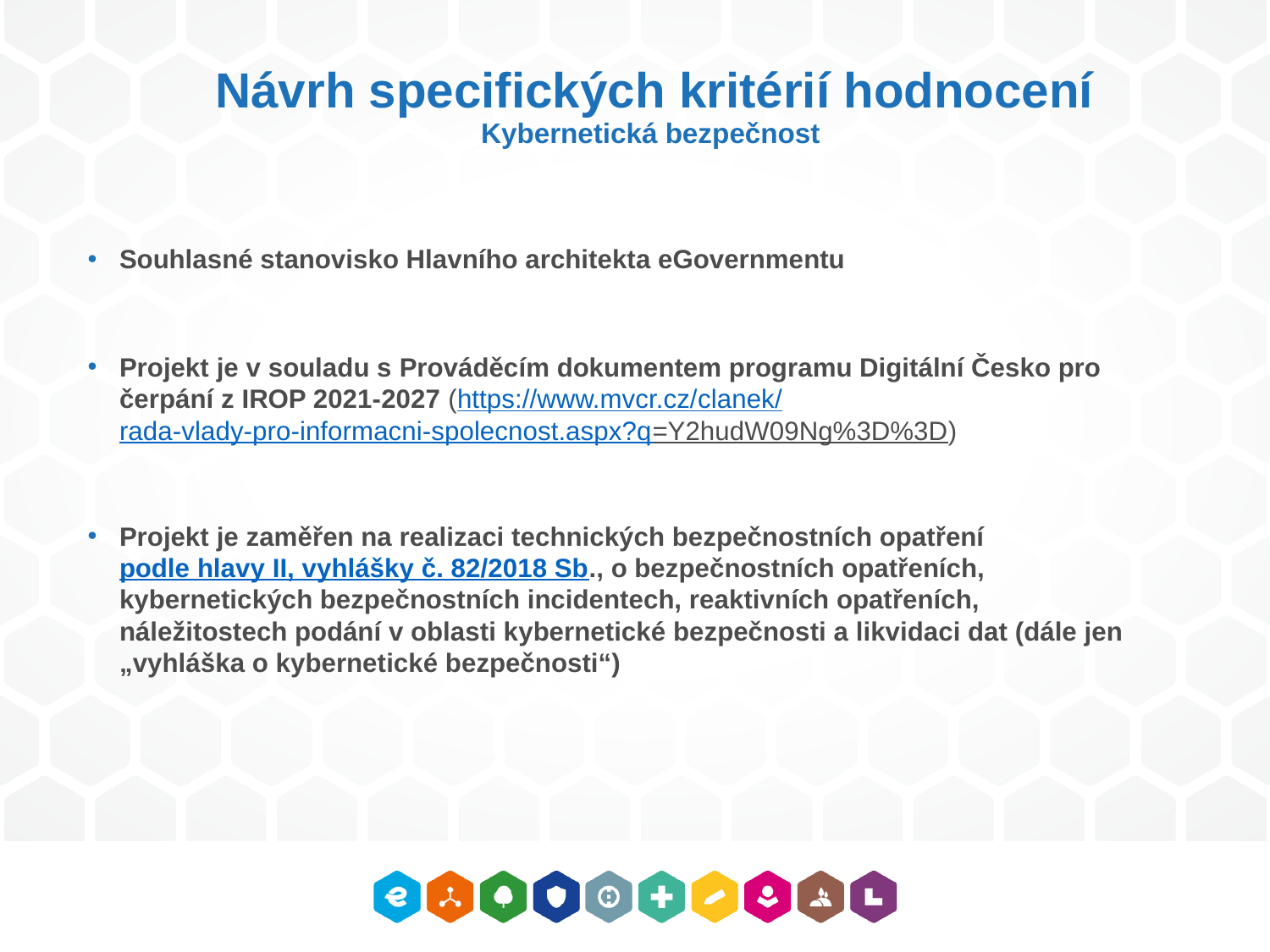

Návrh specifických kritérií hodnocení
Kybernetická bezpečnost

Souhlasné stanovisko Hlavního architekta eGovernmentu

Projekt je v souladu s Prováděcím dokumentem programu Digitální Česko pro čerpání z IROP 2021-2027 (https://www.mvcr.cz/clanek/rada-vlady-pro-informacni-spolecnost.aspx?q=Y2hudW09Ng%3D%3D)

Projekt je zaměřen na realizaci technických bezpečnostních opatření podle hlavy II, vyhlášky č. 82/2018 Sb., o bezpečnostních opatřeních, kybernetických bezpečnostních incidentech, reaktivních opatřeních, náležitostech podání v oblasti kybernetické bezpečnosti a likvidaci dat (dále jen „vyhláška o kybernetické bezpečnosti“)